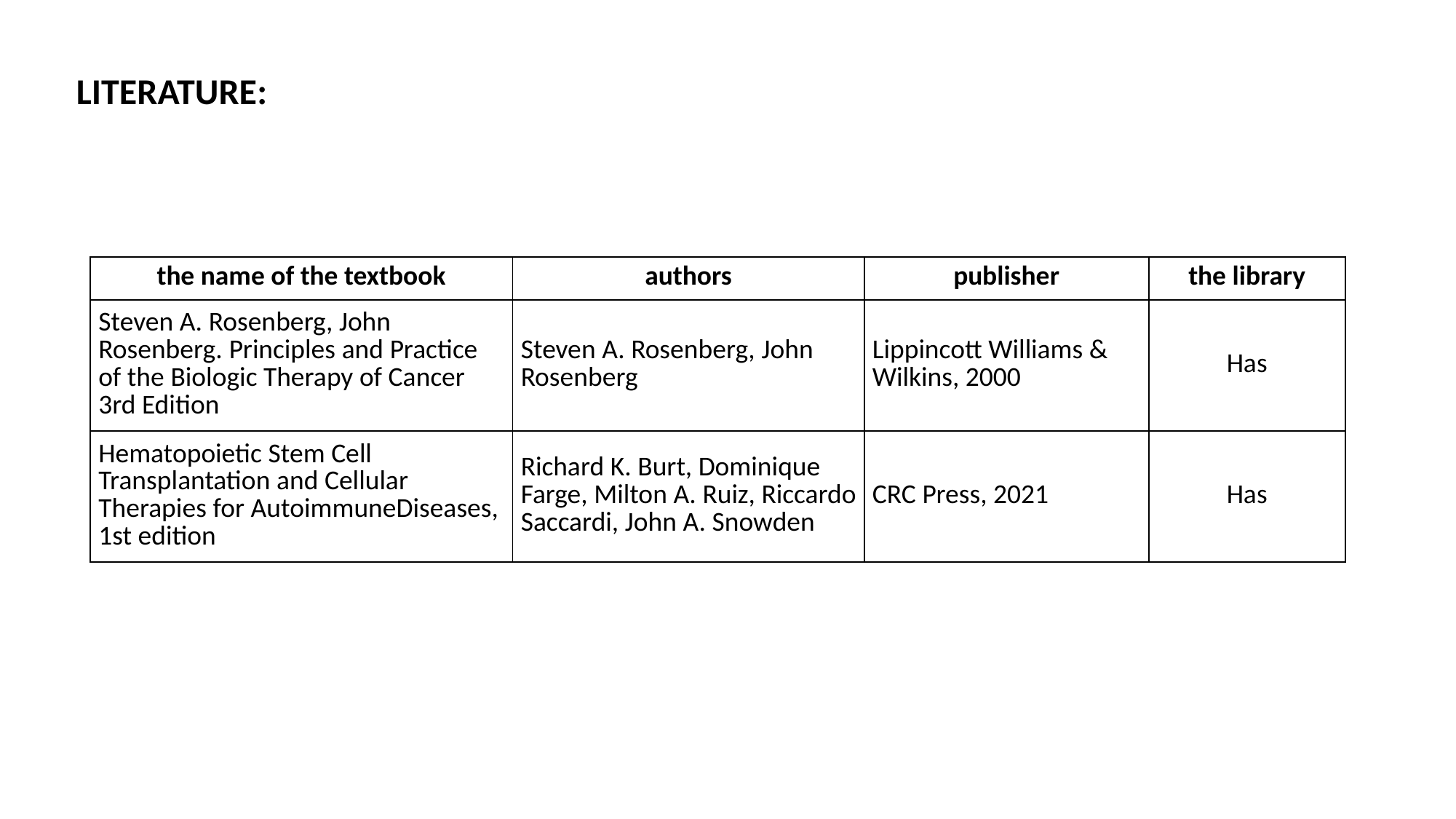

LITERATURE:

| the name of the textbook | authors | publisher | the library |
| --- | --- | --- | --- |
| Steven A. Rosenberg, John Rosenberg. Principles and Practice of the Biologic Therapy of Cancer 3rd Edition | Steven A. Rosenberg, John Rosenberg | Lippincott Williams & Wilkins, 2000 | Has |
| Hematopoietic Stem Cell Transplantation and Cellular Therapies for AutoimmuneDiseases, 1st edition | Richard K. Burt, Dominique Farge, Milton A. Ruiz, Riccardo Saccardi, John A. Snowden | CRC Press, 2021 | Has |